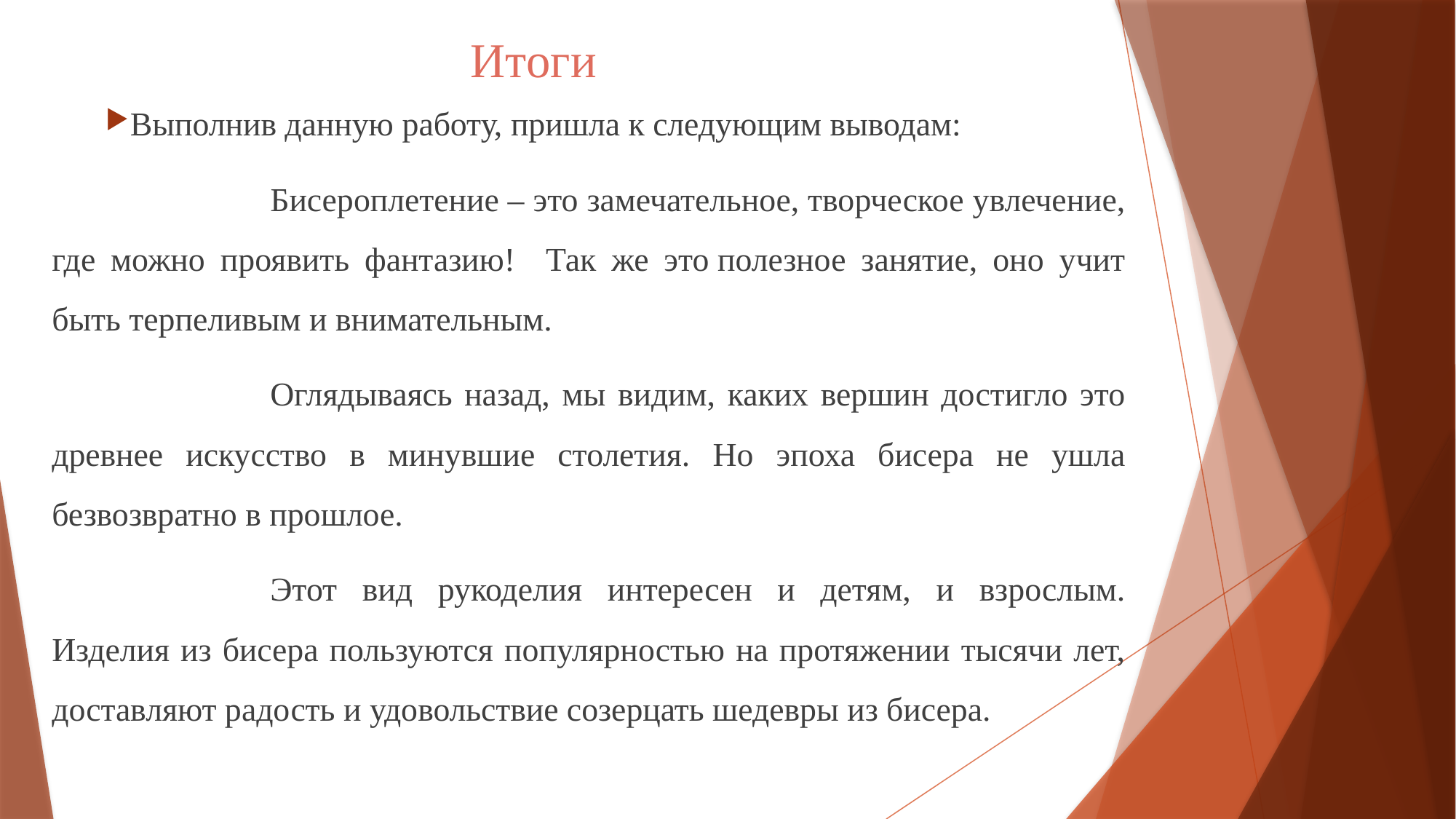

# Итоги
Выполнив данную работу, пришла к следующим выводам:
		Бисероплетение – это замечательное, творческое увлечение, где можно проявить фантазию!  Так же это полезное занятие, оно учит быть терпеливым и внимательным.
		Оглядываясь назад, мы видим, каких вершин достигло это древнее искусство в минувшие столетия. Но эпоха бисера не ушла безвозвратно в прошлое.
		Этот вид рукоделия интересен и детям, и взрослым. Изделия из бисера пользуются популярностью на протяжении тысячи лет, доставляют радость и удовольствие созерцать шедевры из бисера.